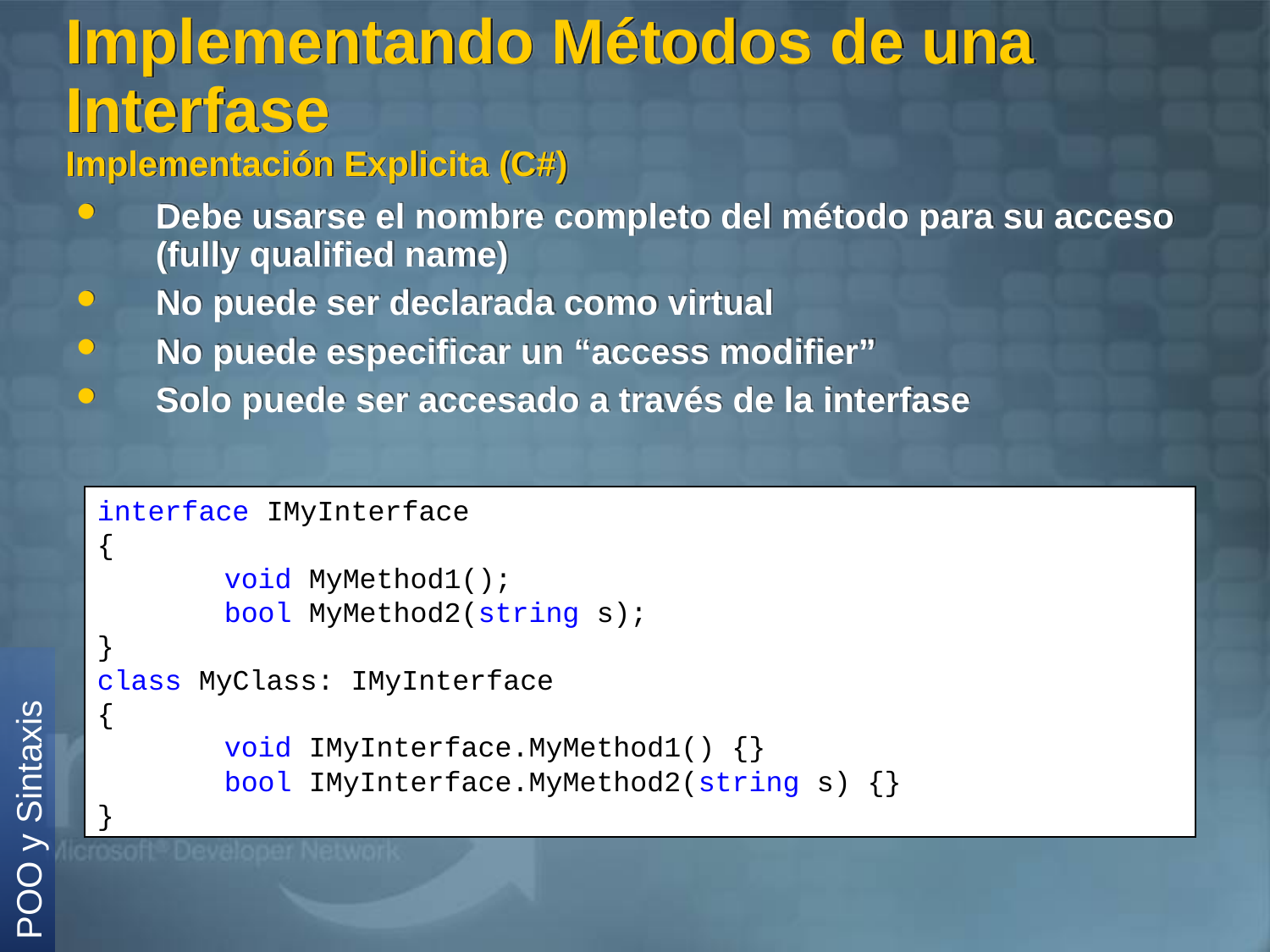

# Implementando Métodos de una Interfase Implementación Explicita (C#)
Debe usarse el nombre completo del método para su acceso (fully qualified name)
No puede ser declarada como virtual
No puede especificar un “access modifier”
Solo puede ser accesado a través de la interfase
interface IMyInterface
{
	void MyMethod1();
	bool MyMethod2(string s);
}
class MyClass: IMyInterface
{
	void IMyInterface.MyMethod1() {}
	bool IMyInterface.MyMethod2(string s) {}
}
POO y Sintaxis